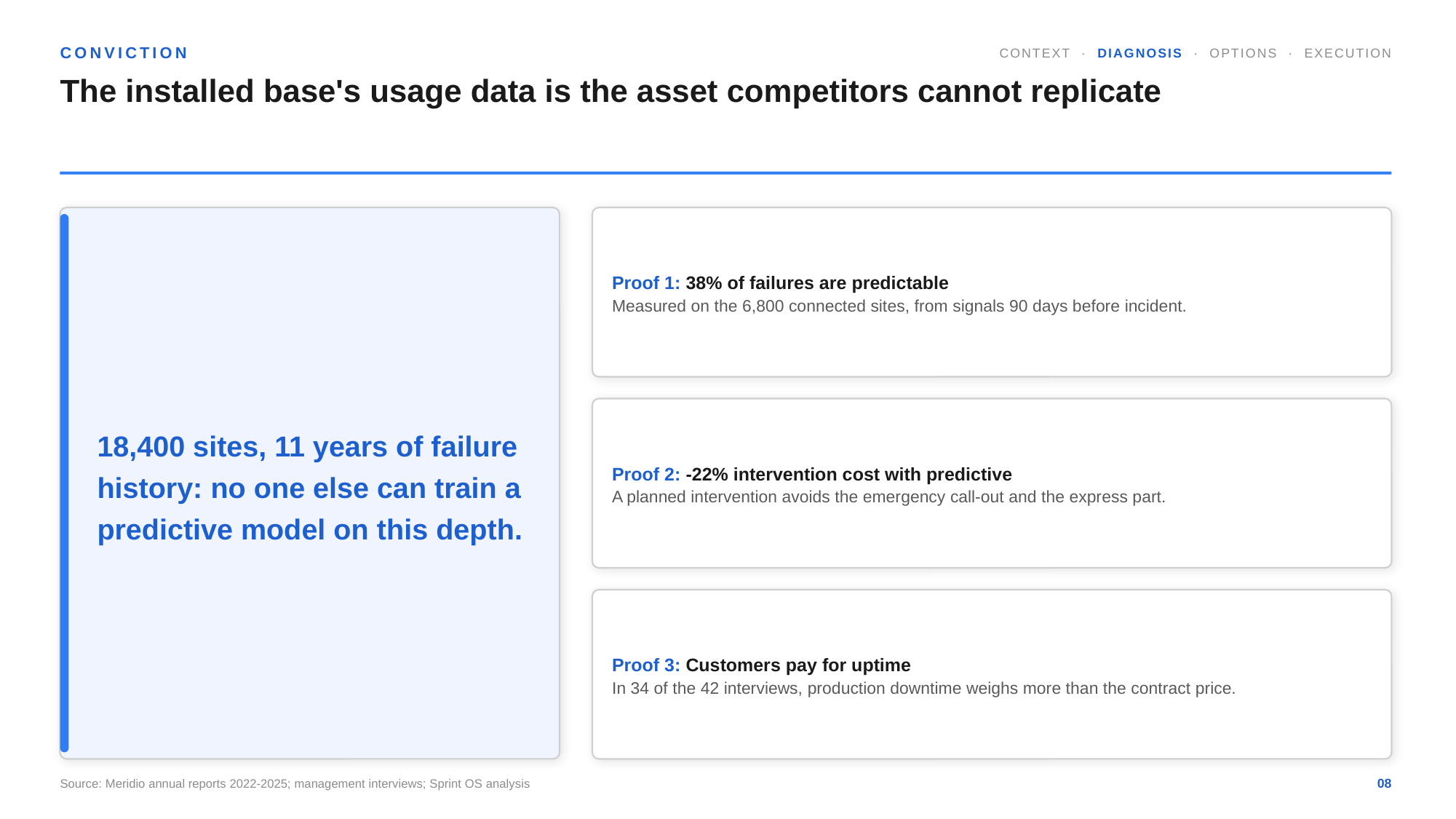

CONVICTION
CONTEXT  ·  DIAGNOSIS  ·  OPTIONS  ·  EXECUTION
The installed base's usage data is the asset competitors cannot replicate

Proof 1: 38% of failures are predictable
Measured on the 6,800 connected sites, from signals 90 days before incident.
18,400 sites, 11 years of failure history: no one else can train a predictive model on this depth.

Proof 2: -22% intervention cost with predictive
A planned intervention avoids the emergency call-out and the express part.

Proof 3: Customers pay for uptime
In 34 of the 42 interviews, production downtime weighs more than the contract price.
Source: Meridio annual reports 2022-2025; management interviews; Sprint OS analysis
08